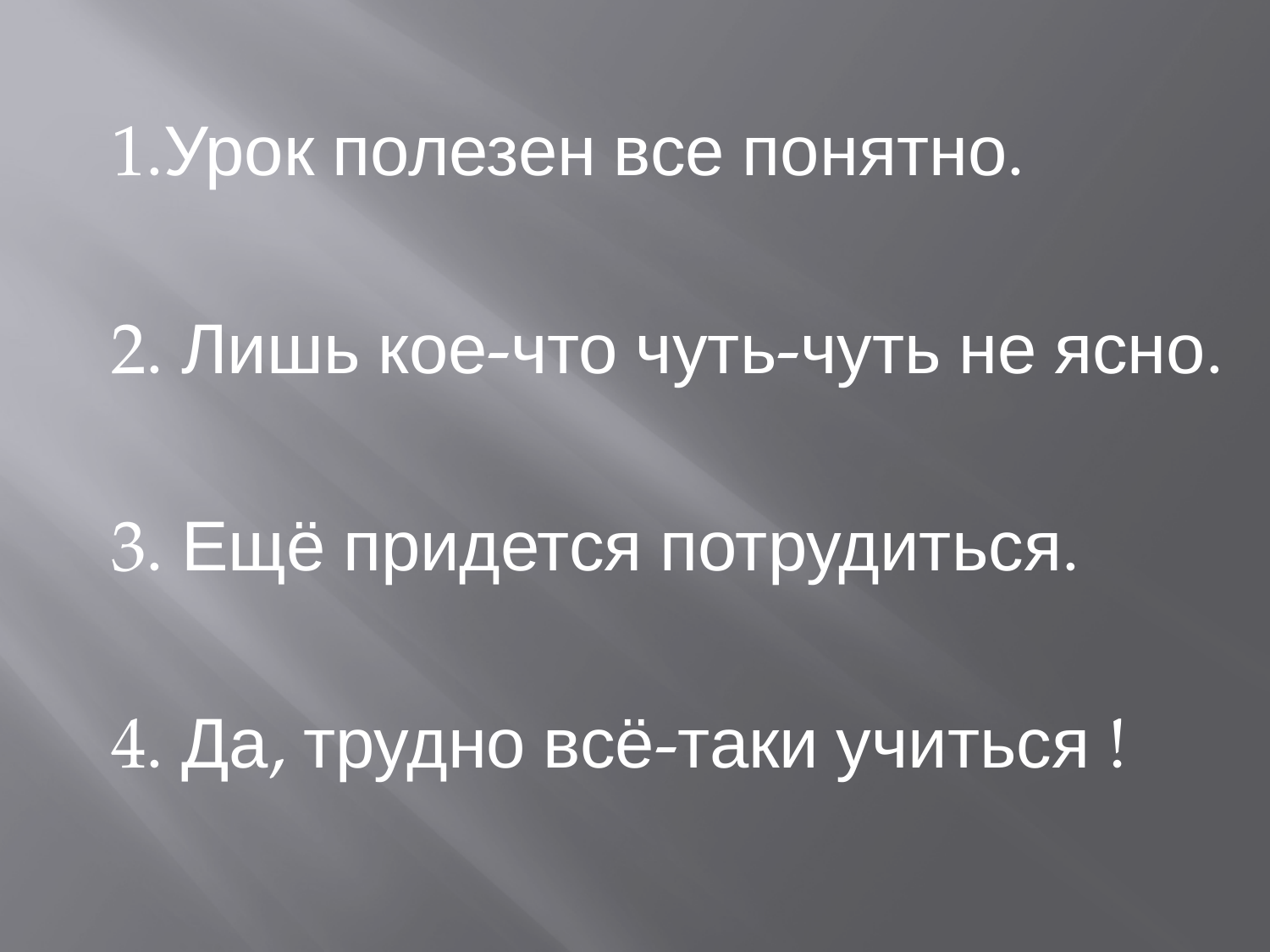

1.Урок полезен все понятно.

2. Лишь кое-что чуть-чуть не ясно.

3. Ещё придется потрудиться.

4. Да, трудно всё-таки учиться !